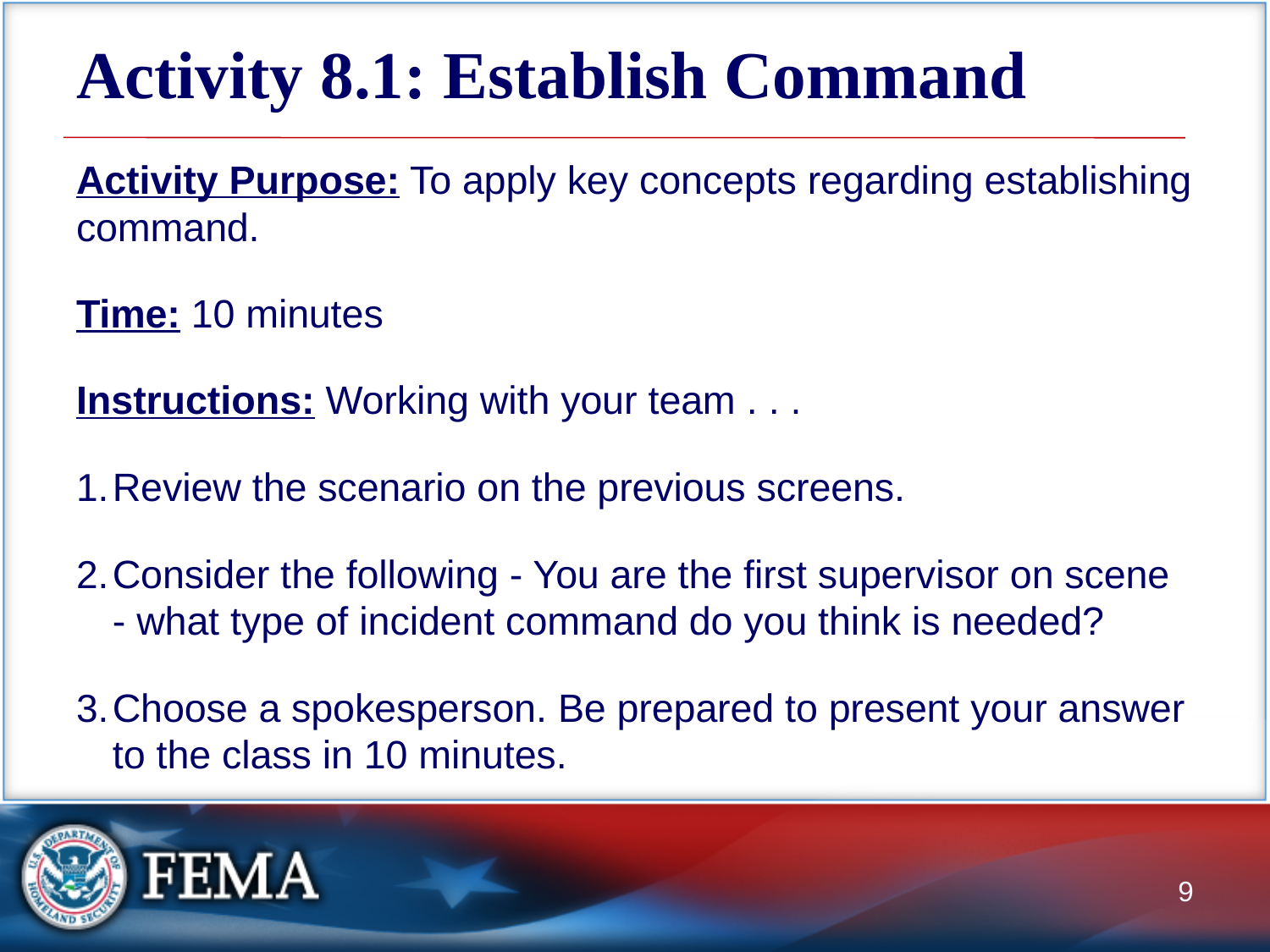

# Activity 8.1: Establish Command
Activity Purpose: To apply key concepts regarding establishing command.
Time: 10 minutes
Instructions: Working with your team . . .
Review the scenario on the previous screens.
Consider the following - You are the first supervisor on scene - what type of incident command do you think is needed?
Choose a spokesperson. Be prepared to present your answer to the class in 10 minutes.
9